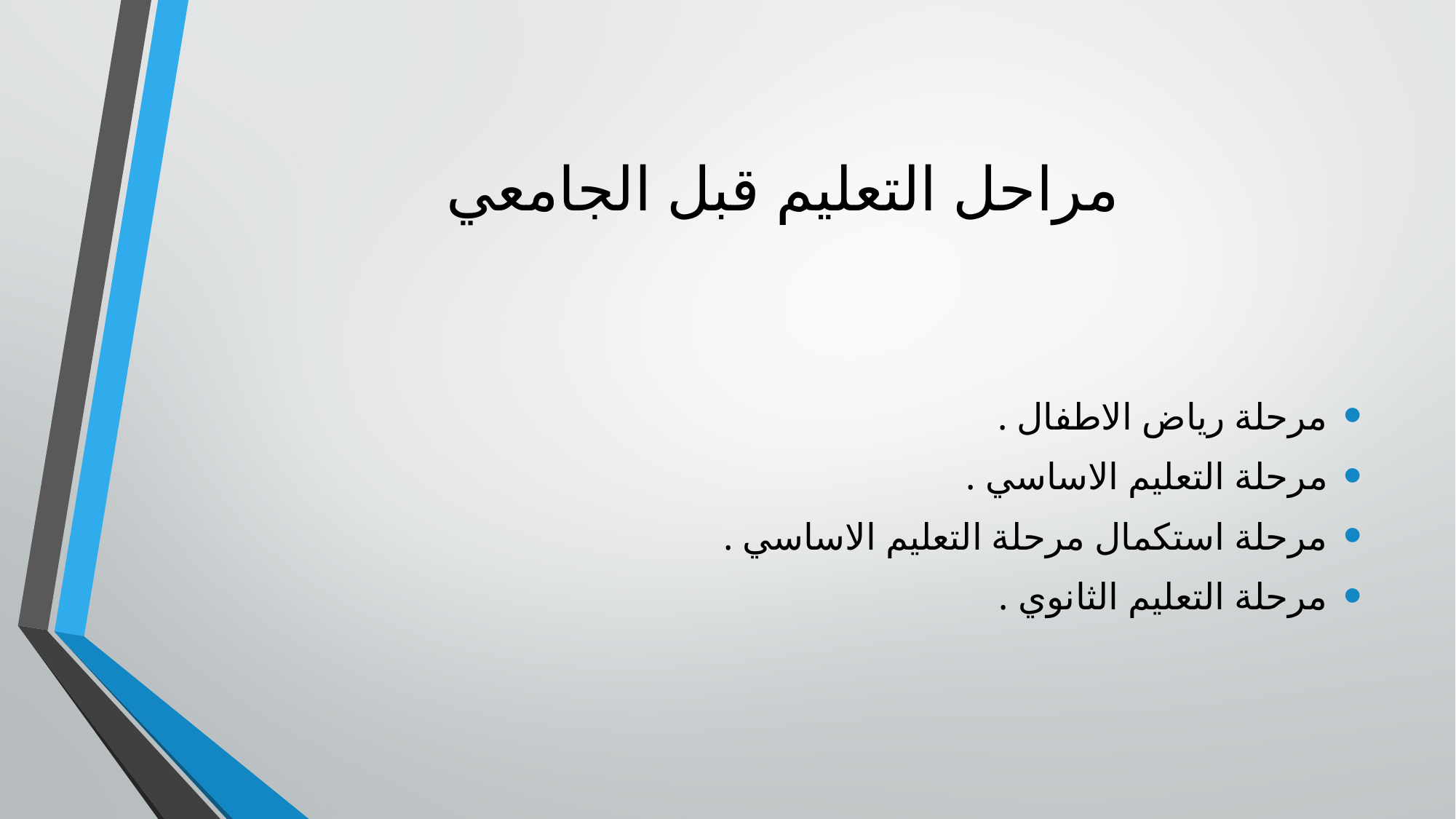

# مراحل التعليم قبل الجامعي
مرحلة رياض الاطفال .
مرحلة التعليم الاساسي .
مرحلة استكمال مرحلة التعليم الاساسي .
مرحلة التعليم الثانوي .